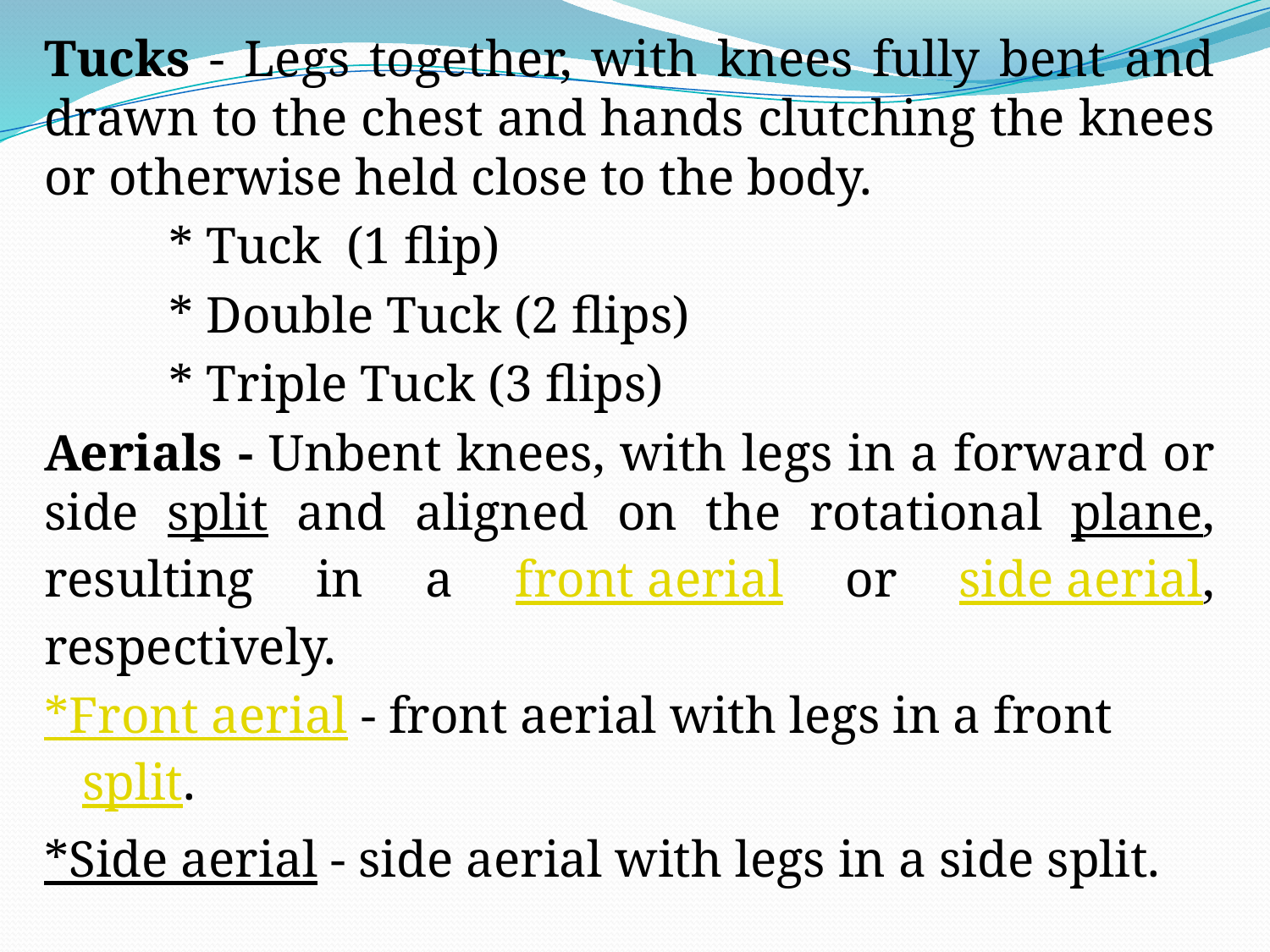

Tucks - Legs together, with knees fully bent and drawn to the chest and hands clutching the knees or otherwise held close to the body.
* Tuck  (1 flip)
* Double Tuck (2 flips)
* Triple Tuck (3 flips)
Aerials - Unbent knees, with legs in a forward or side split and aligned on the rotational plane, resulting in a front aerial or side aerial, respectively.
*Front aerial - front aerial with legs in a front split.
*Side aerial - side aerial with legs in a side split.